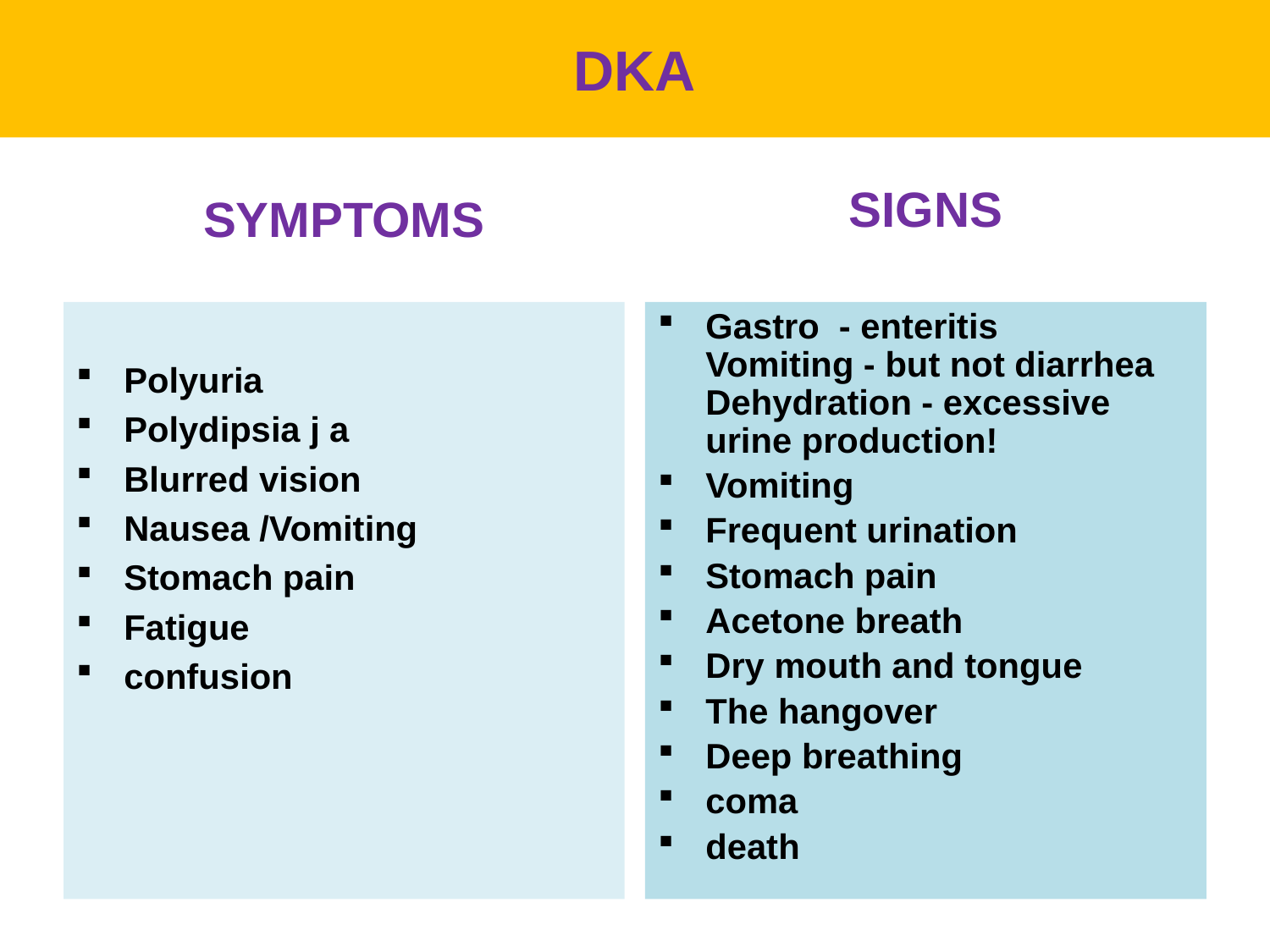

# DKA
SYMPTOMS
SIGNS

Polyuria
Polydipsia j a
Blurred vision
Nausea /Vomiting
Stomach pain
Fatigue
confusion
Gastro  - enteritis
Vomiting - but not diarrhea
Dehydration - excessive urine production!
Vomiting
Frequent urination
Stomach pain
Acetone breath
Dry mouth and tongue
The hangover
Deep breathing
coma
death